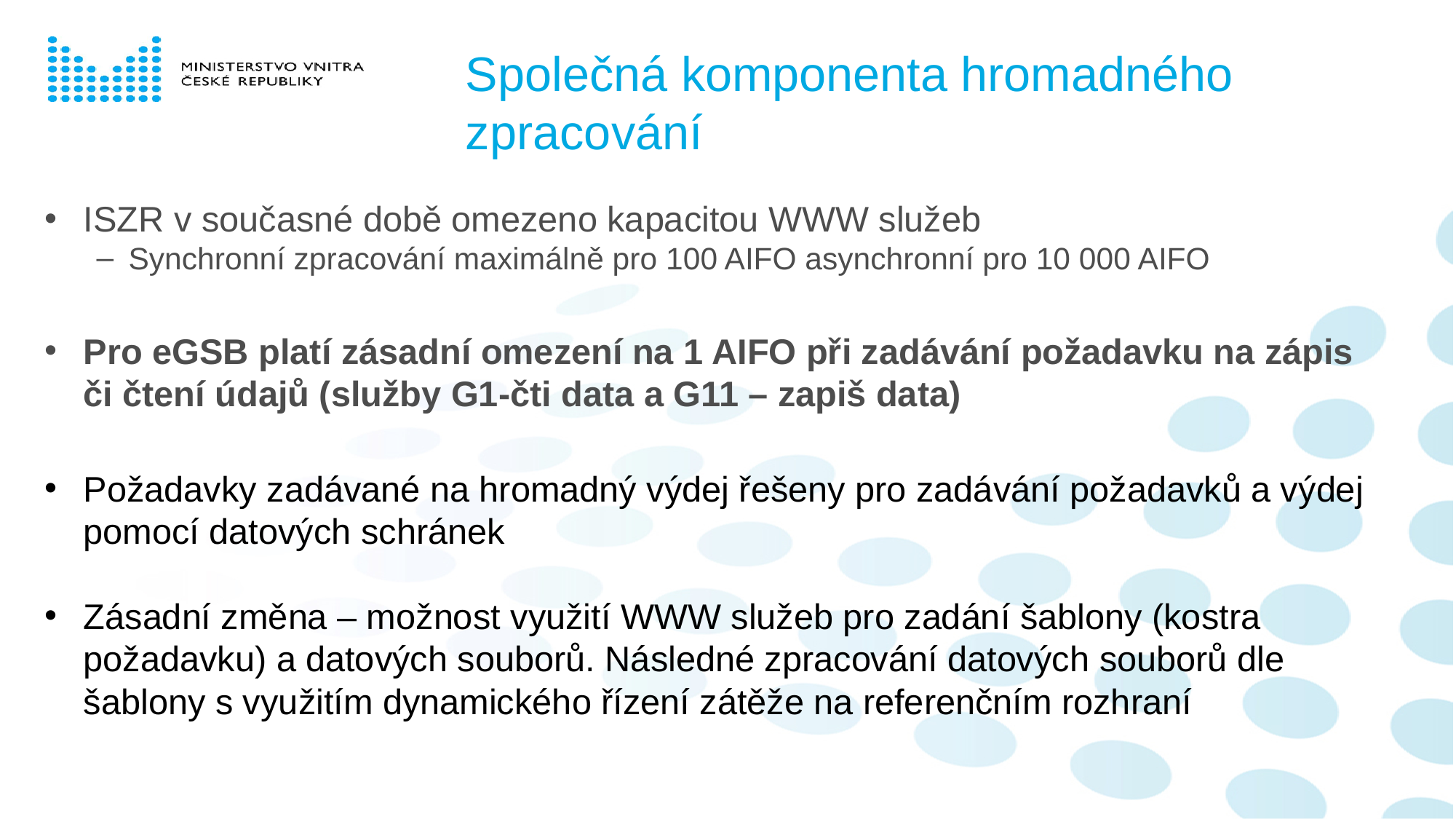

# Společná komponenta hromadného zpracování
ISZR v současné době omezeno kapacitou WWW služeb
Synchronní zpracování maximálně pro 100 AIFO asynchronní pro 10 000 AIFO

Pro eGSB platí zásadní omezení na 1 AIFO při zadávání požadavku na zápis či čtení údajů (služby G1-čti data a G11 – zapiš data)

Požadavky zadávané na hromadný výdej řešeny pro zadávání požadavků a výdej pomocí datových schránek

Zásadní změna – možnost využití WWW služeb pro zadání šablony (kostra požadavku) a datových souborů. Následné zpracování datových souborů dle šablony s využitím dynamického řízení zátěže na referenčním rozhraní